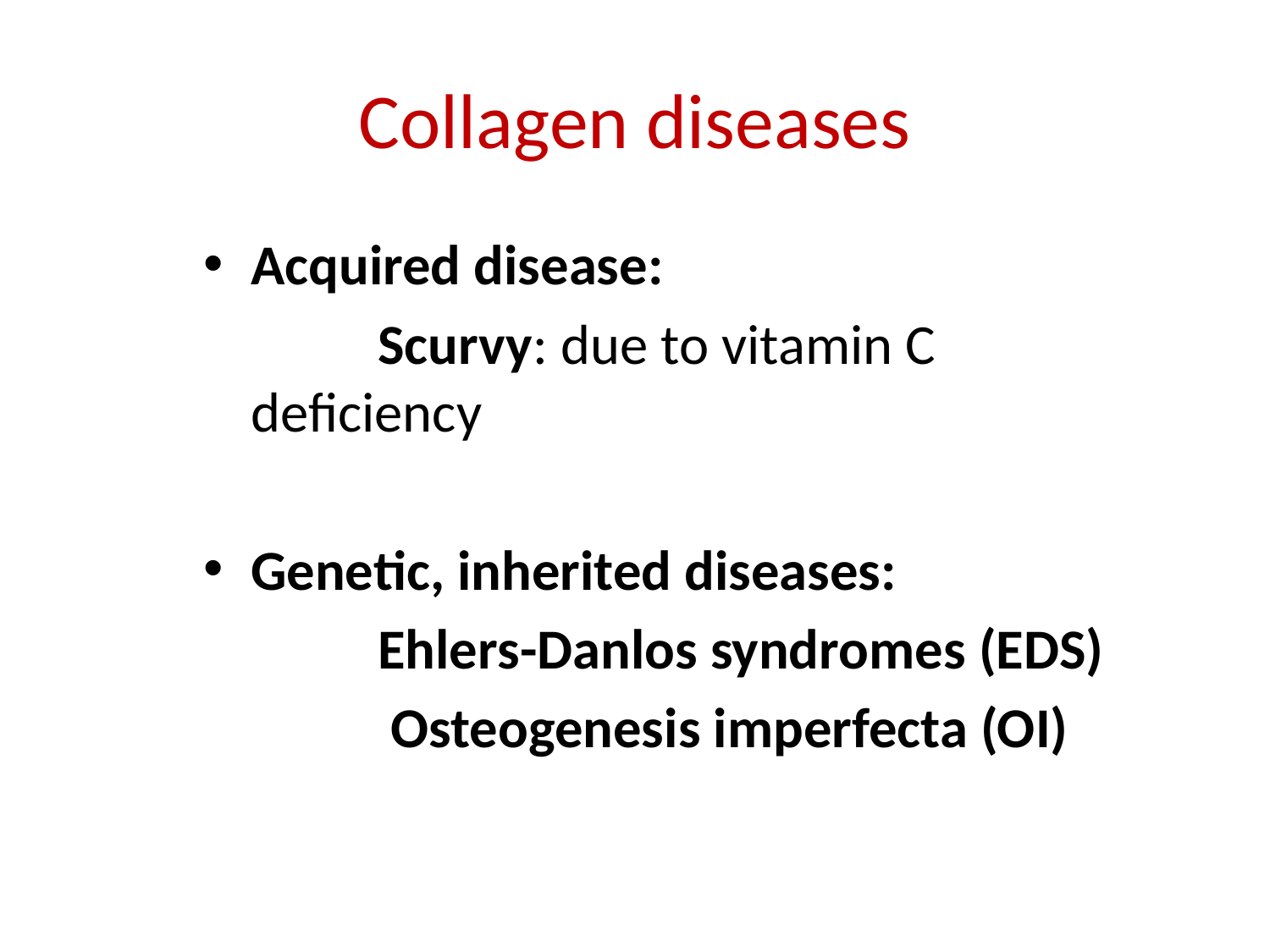

# Collagen diseases
Acquired disease:
		Scurvy: due to vitamin C deficiency

Genetic, inherited diseases:
		Ehlers-Danlos syndromes (EDS)
		 Osteogenesis imperfecta (OI)